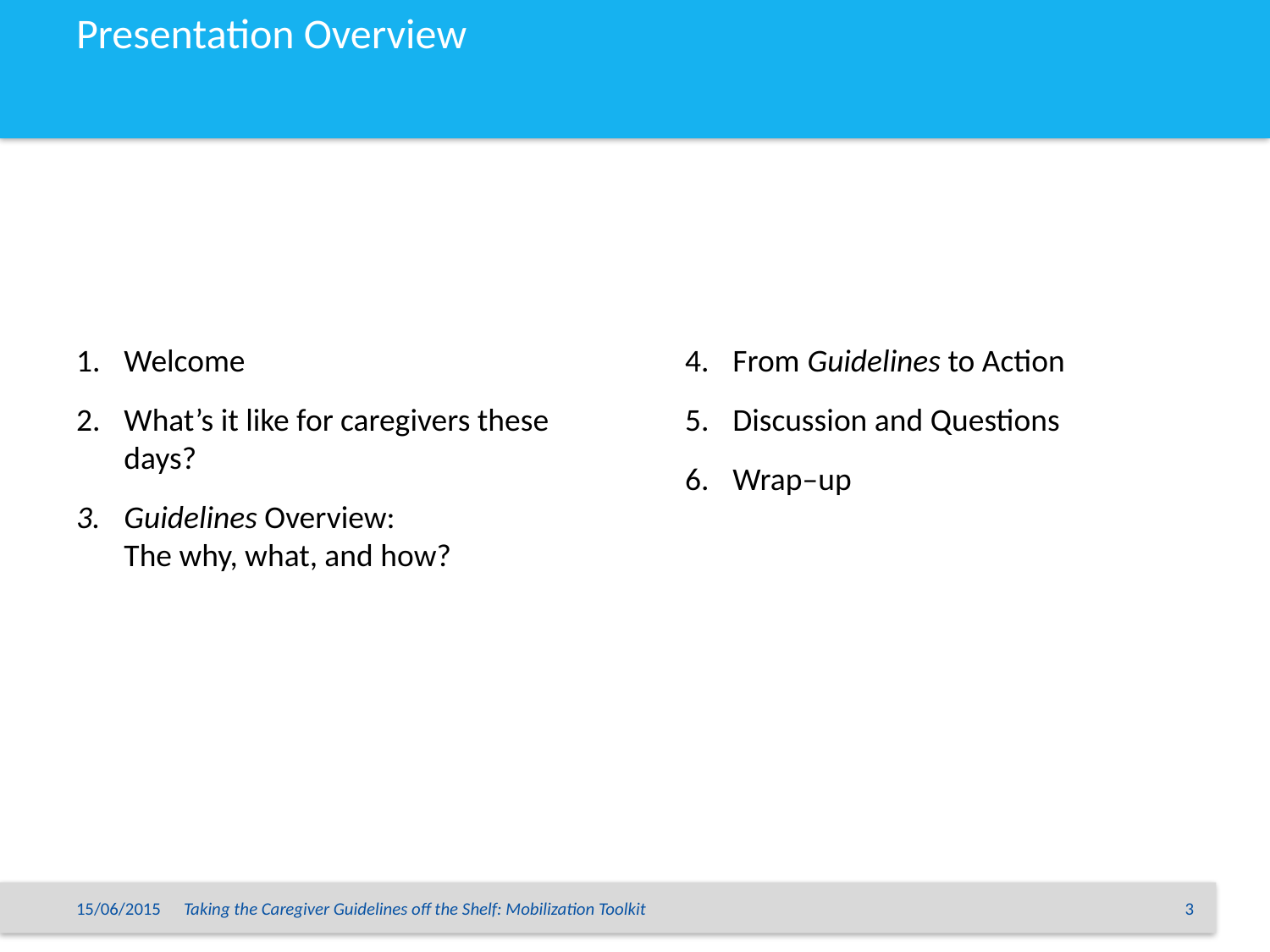

# Presentation Overview
Welcome
What’s it like for caregivers these days?
Guidelines Overview:
The why, what, and how?
From Guidelines to Action
Discussion and Questions
Wrap–up
15/06/2015
Taking the Caregiver Guidelines off the Shelf: Mobilization Toolkit
3